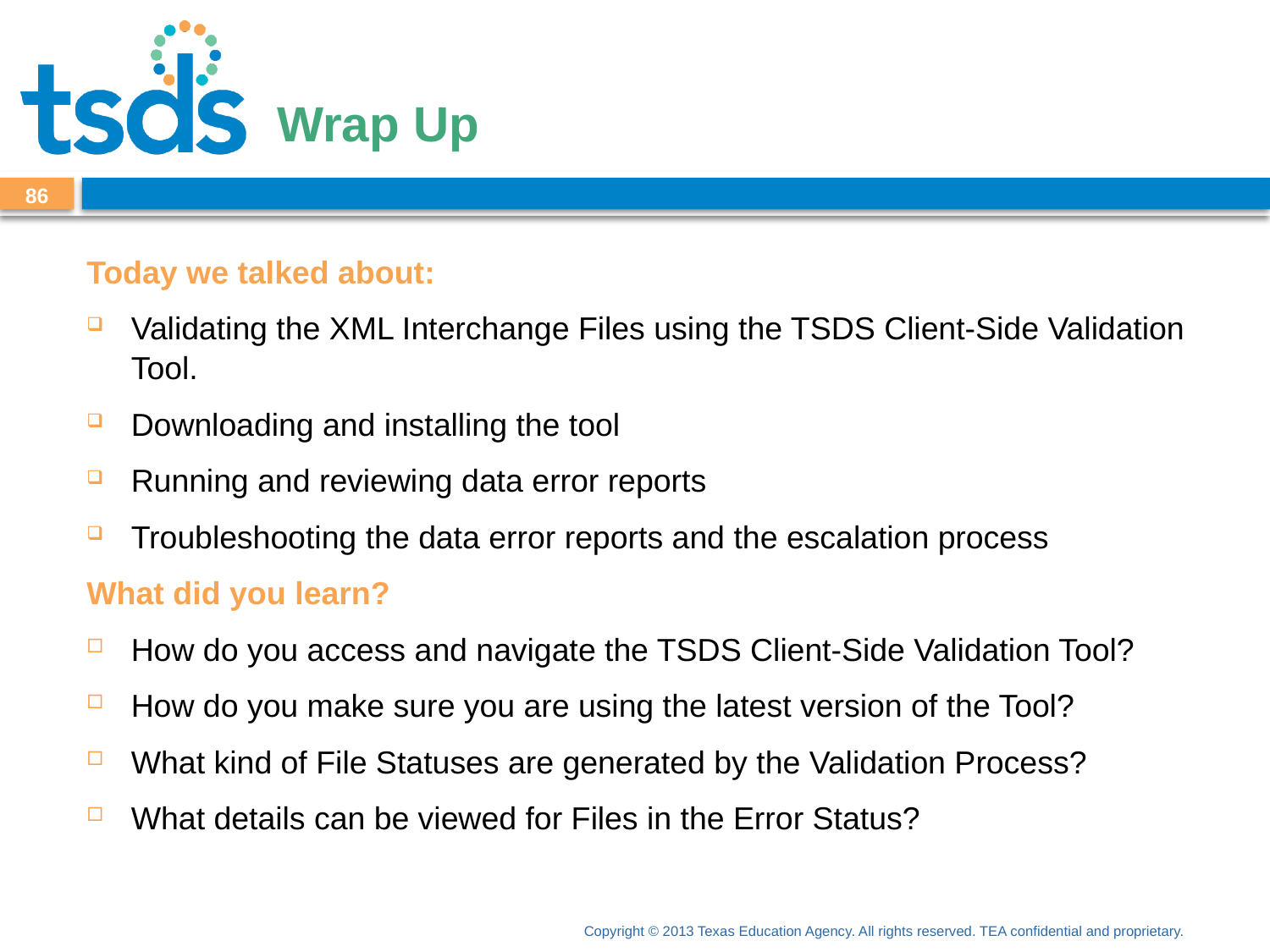

# Wrap Up
86
Today we talked about:
Validating the XML Interchange Files using the TSDS Client-Side Validation Tool.
Downloading and installing the tool
Running and reviewing data error reports
Troubleshooting the data error reports and the escalation process
What did you learn?
How do you access and navigate the TSDS Client-Side Validation Tool?
How do you make sure you are using the latest version of the Tool?
What kind of File Statuses are generated by the Validation Process?
What details can be viewed for Files in the Error Status?